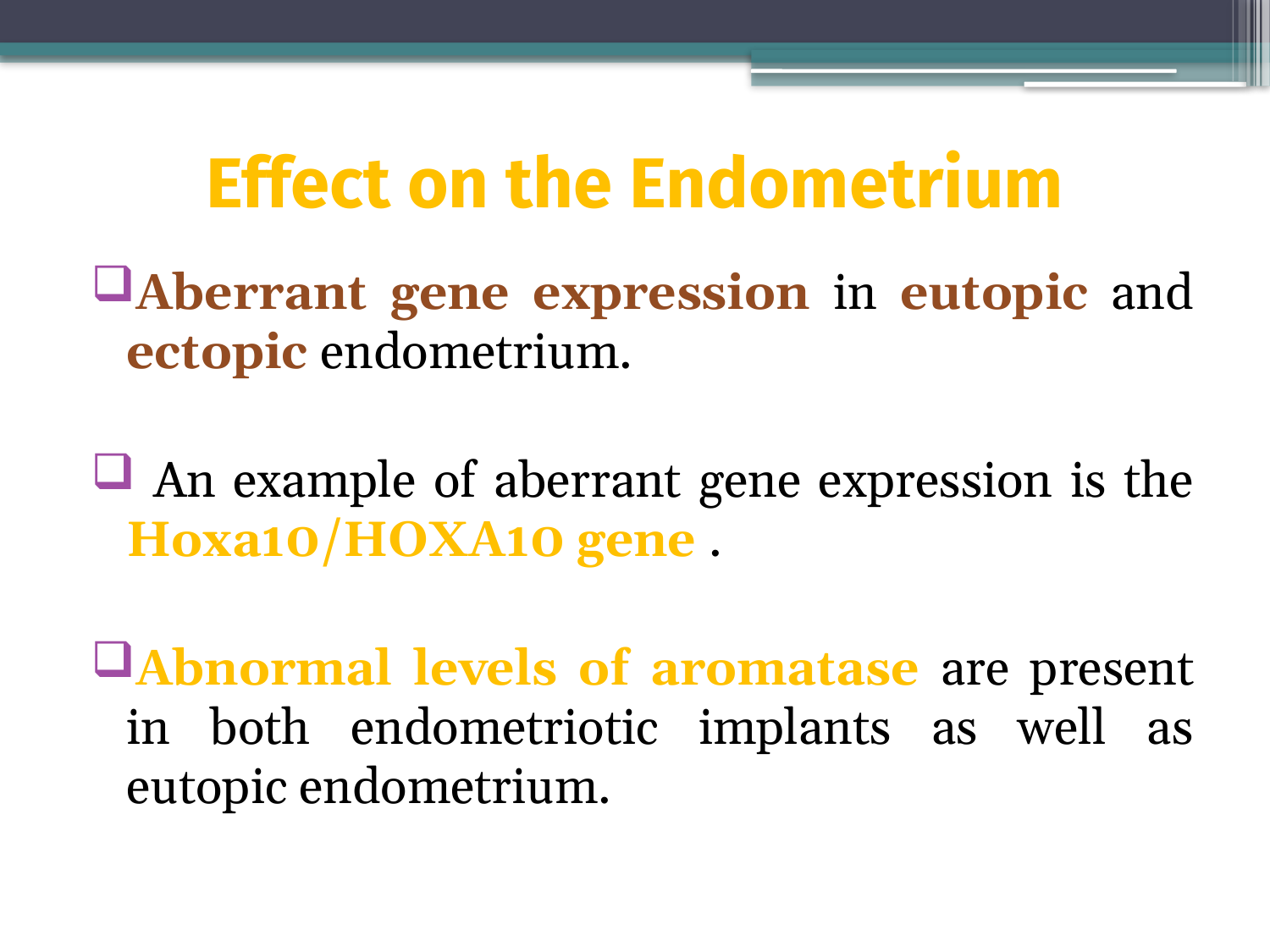

# Effect on the Endometrium
Aberrant gene expression in eutopic and ectopic endometrium.

 An example of aberrant gene expression is the Hoxa10/HOXA10 gene .

Abnormal levels of aromatase are present in both endometriotic implants as well as eutopic endometrium.